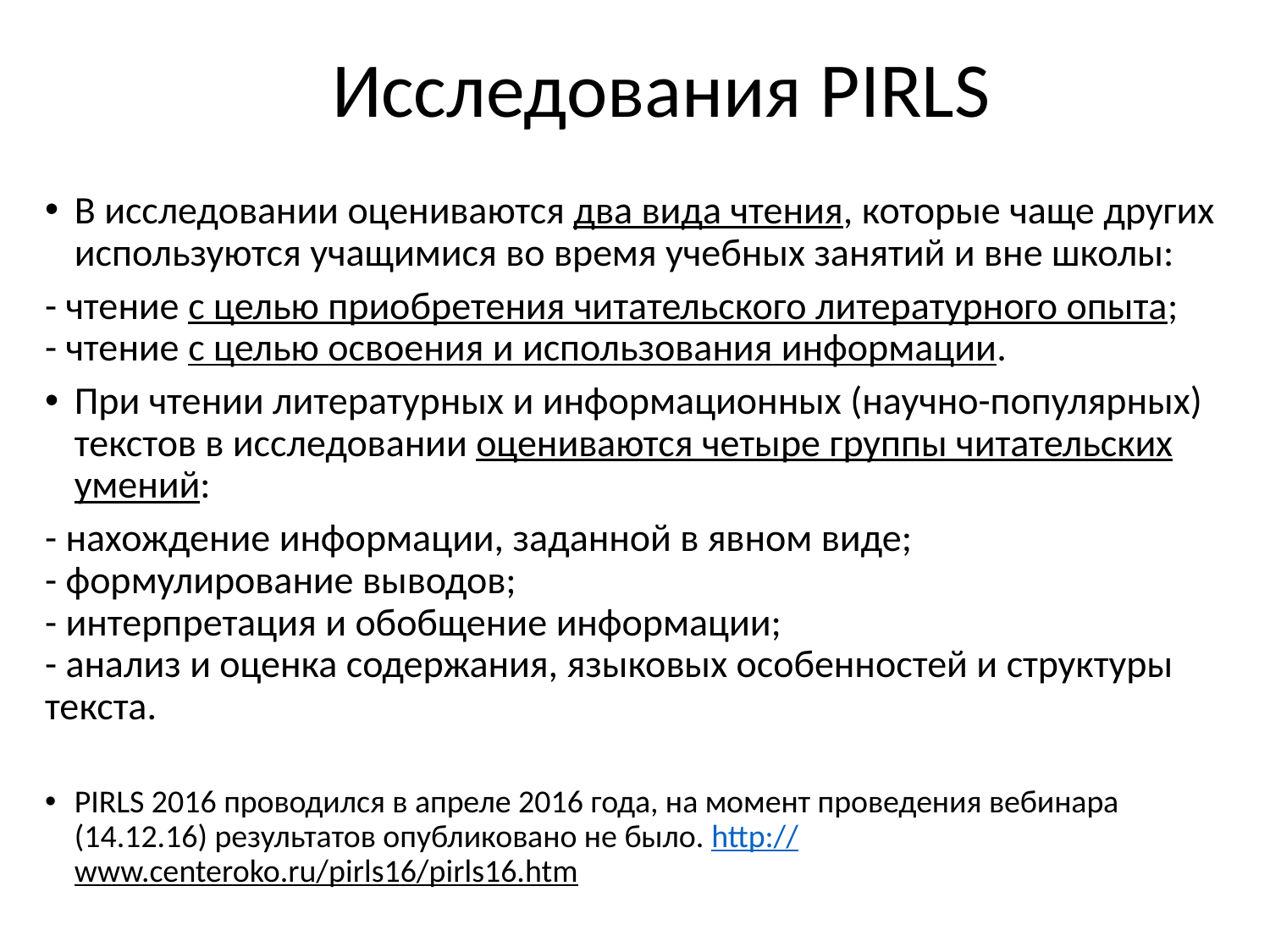

# Исследования PIRLS
В исследовании оцениваются два вида чтения, которые чаще других используются учащимися во время учебных занятий и вне школы:
- чтение с целью приобретения читательского литературного опыта;
- чтение с целью освоения и использования информации.
При чтении литературных и информационных (научно-популярных) текстов в исследовании оцениваются четыре группы читательских умений:
- нахождение информации, заданной в явном виде;
- формулирование выводов;
- интерпретация и обобщение информации;
- анализ и оценка содержания, языковых особенностей и структуры текста.

PIRLS 2016 проводился в апреле 2016 года, на момент проведения вебинара (14.12.16) результатов опубликовано не было. http://www.centeroko.ru/pirls16/pirls16.htm